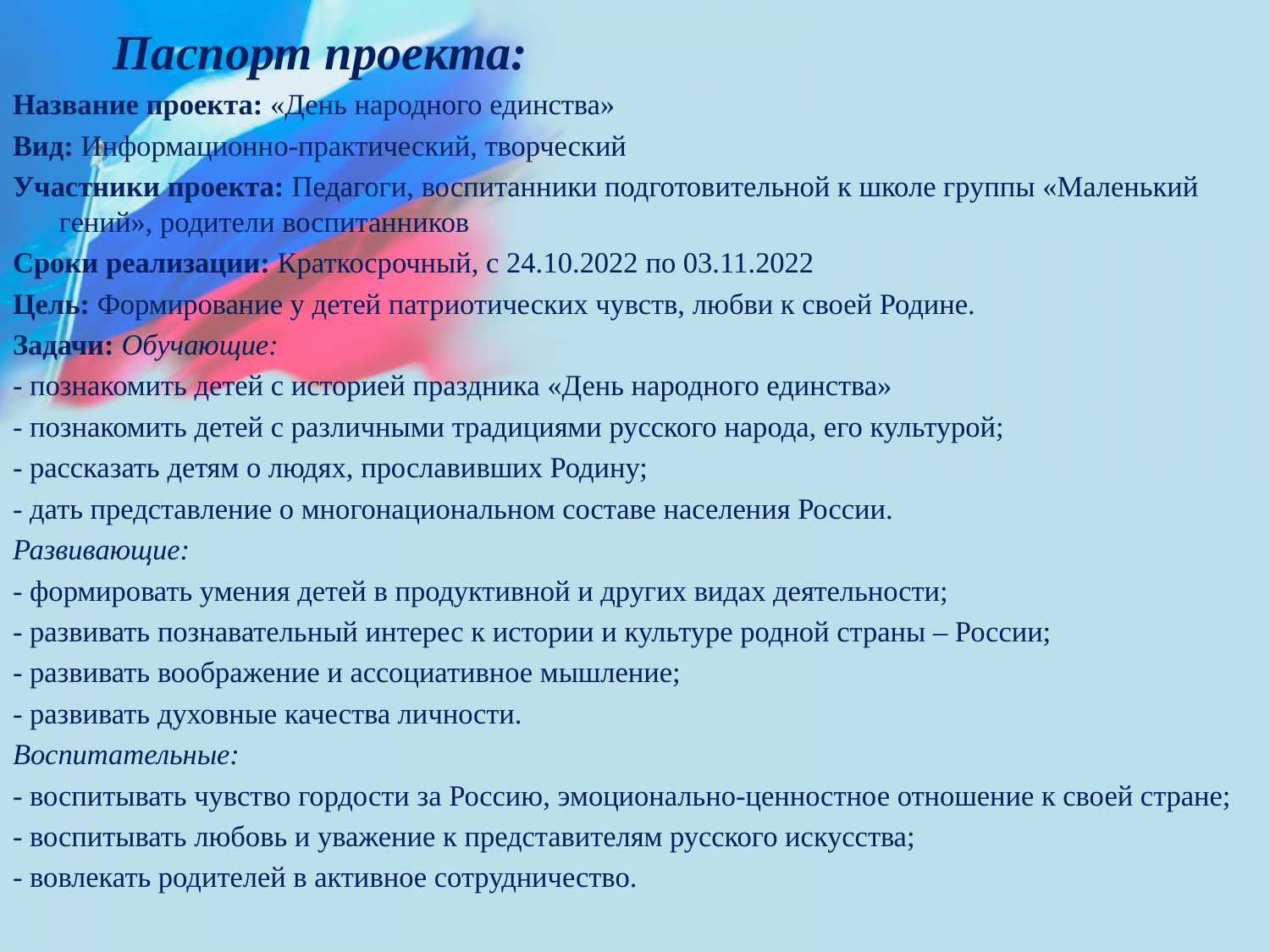

# Паспорт проекта:
Название проекта: «День народного единства»
Вид: Информационно-практический, творческий
Участники проекта: Педагоги, воспитанники подготовительной к школе группы «Маленький гений», родители воспитанников
Сроки реализации: Краткосрочный, с 24.10.2022 по 03.11.2022
Цель: Формирование у детей патриотических чувств, любви к своей Родине.
Задачи: Обучающие:
- познакомить детей с историей праздника «День народного единства»
- познакомить детей с различными традициями русского народа, его культурой;
- рассказать детям о людях, прославивших Родину;
- дать представление о многонациональном составе населения России.
Развивающие:
- формировать умения детей в продуктивной и других видах деятельности;
- развивать познавательный интерес к истории и культуре родной страны – России;
- развивать воображение и ассоциативное мышление;
- развивать духовные качества личности.
Воспитательные:
- воспитывать чувство гордости за Россию, эмоционально-ценностное отношение к своей стране;
- воспитывать любовь и уважение к представителям русского искусства;
- вовлекать родителей в активное сотрудничество.